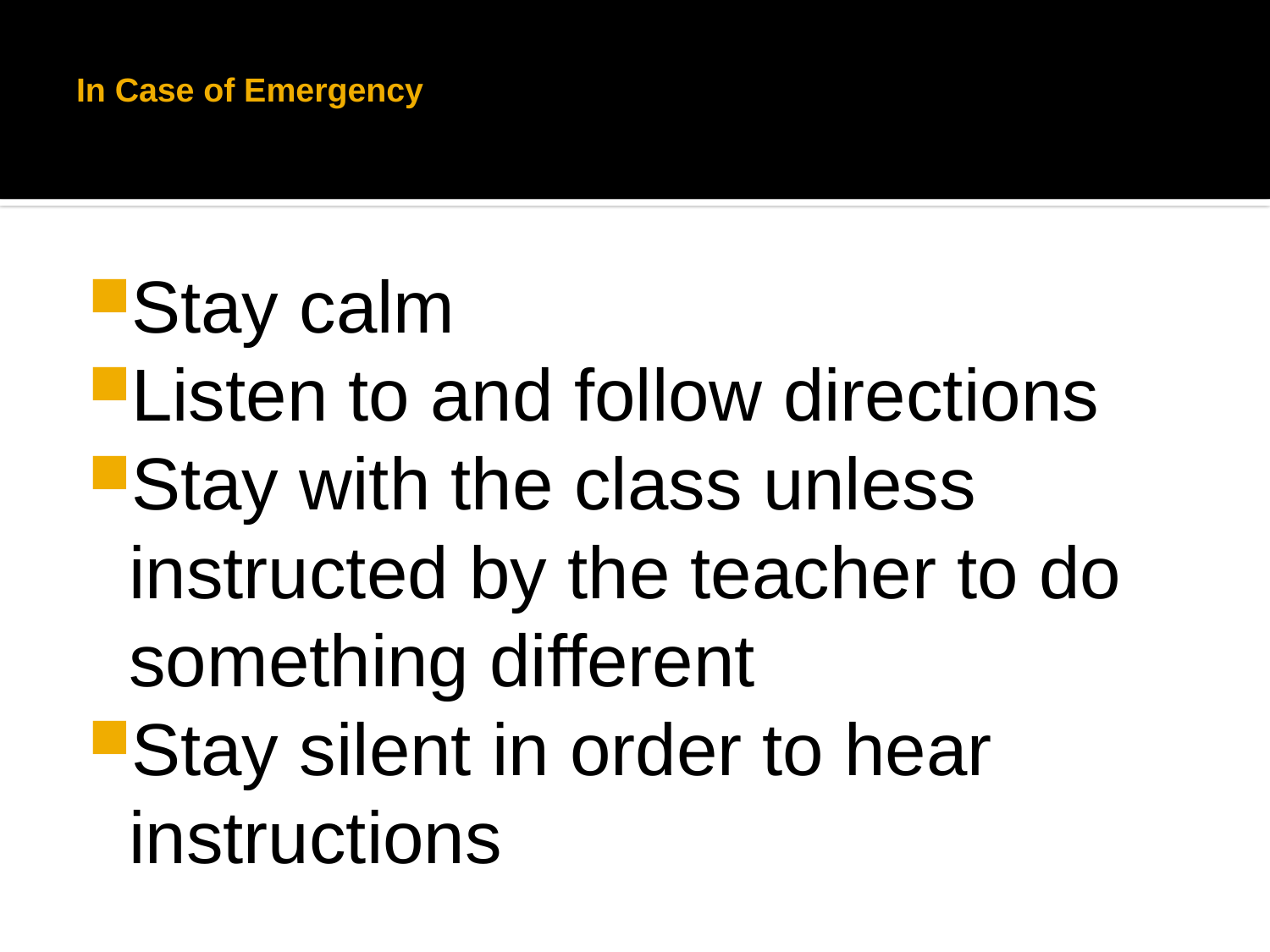

# In Case of Emergency
Stay calm
Listen to and follow directions
Stay with the class unless instructed by the teacher to do something different
Stay silent in order to hear instructions